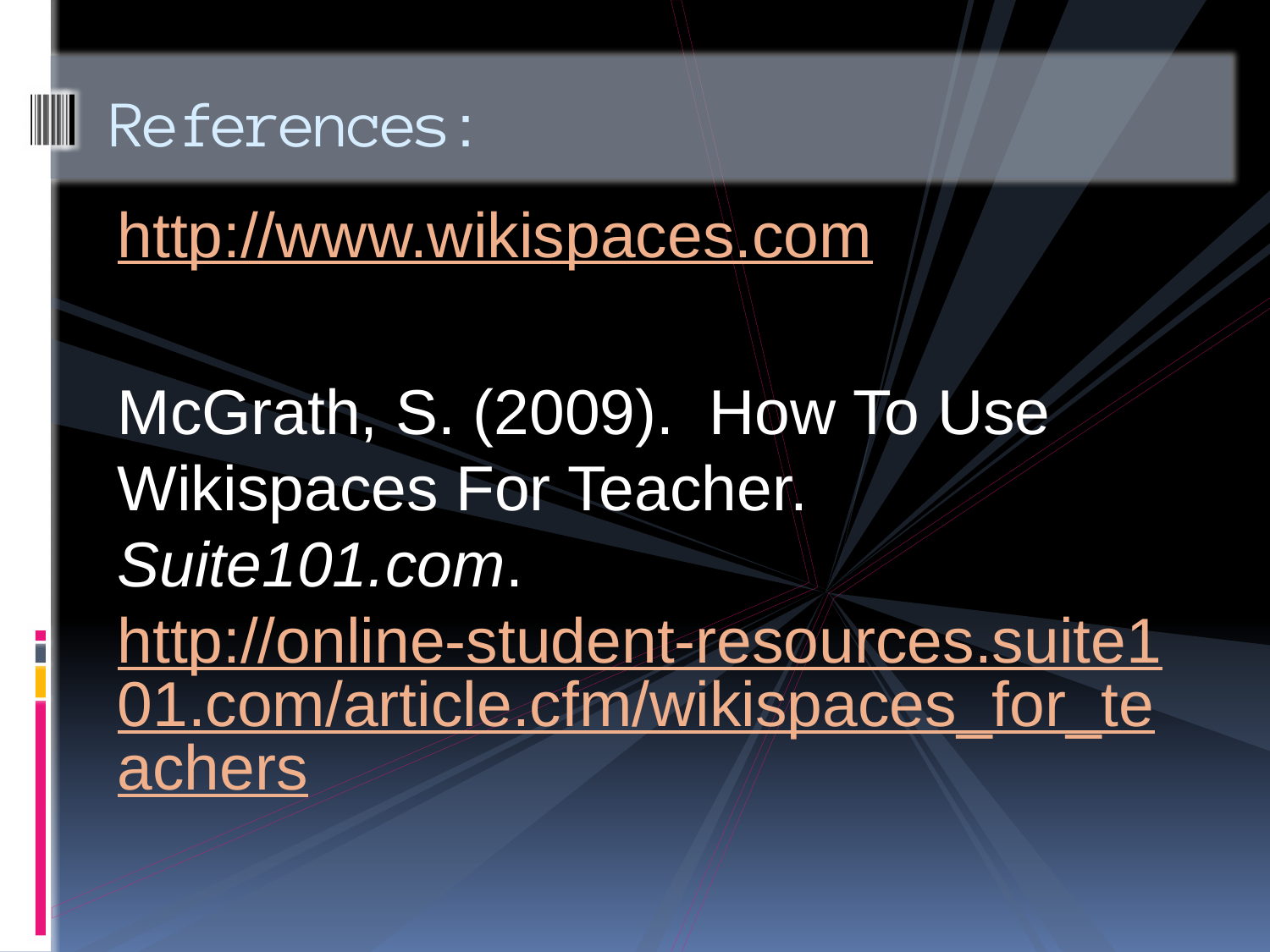

# References:
http://www.wikispaces.com

McGrath, S. (2009).  How To Use Wikispaces For Teacher.  Suite101.com. http://online-student-resources.suite101.com/article.cfm/wikispaces_for_teachers